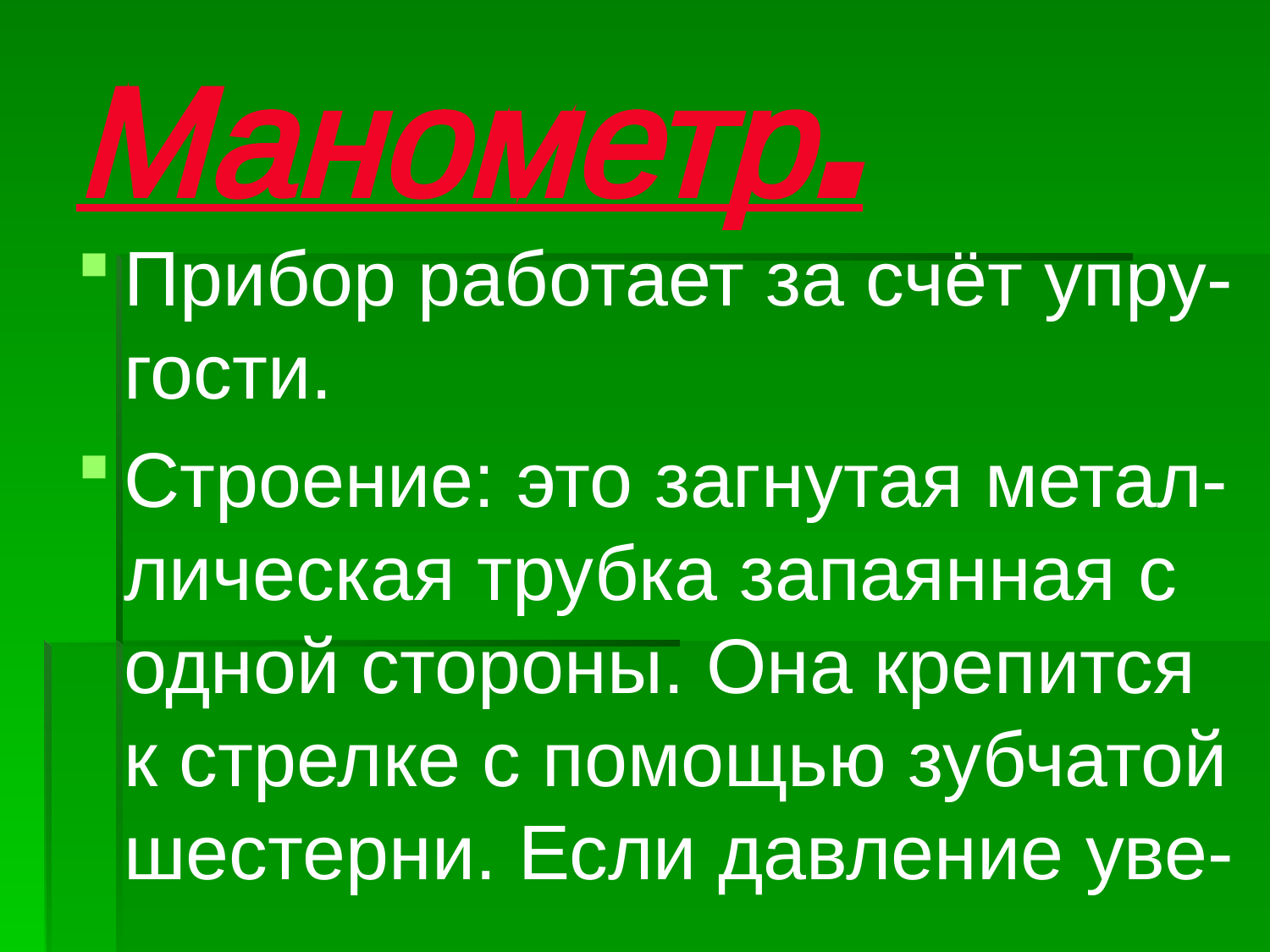

# Манометр.
Прибор работает за счёт упру-
гости.
Строение: это загнутая метал-
лическая трубка запаянная с
одной стороны. Она крепится
к стрелке с помощью зубчатой
шестерни. Если давление уве-